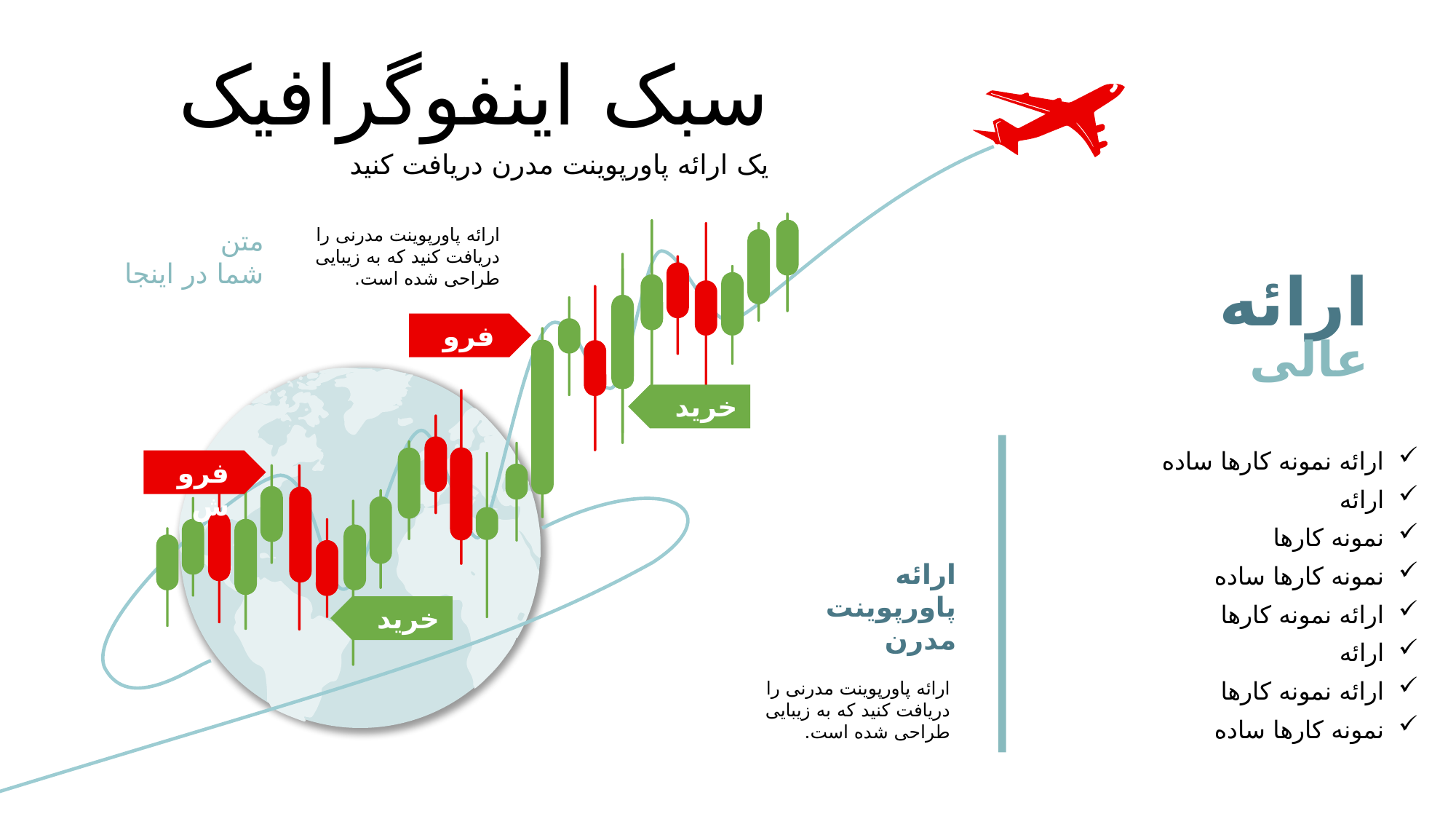

سبک اینفوگرافیک

یک ارائه پاورپوینت مدرن دریافت کنید

متن
شما در اینجا
ارائه پاورپوینت مدرنی را دریافت کنید که به زیبایی طراحی شده است.
ارائه
فروش

عالی

خرید

ارائه نمونه کارها ساده
فروش

ارائه

نمونه کارها
ارائه
پاورپوینت
مدرن
ارائه پاورپوینت مدرنی را دریافت کنید که به زیبایی طراحی شده است.
نمونه کارها ساده
خرید

ارائه نمونه کارها
ارائه
ارائه نمونه کارها
نمونه کارها ساده